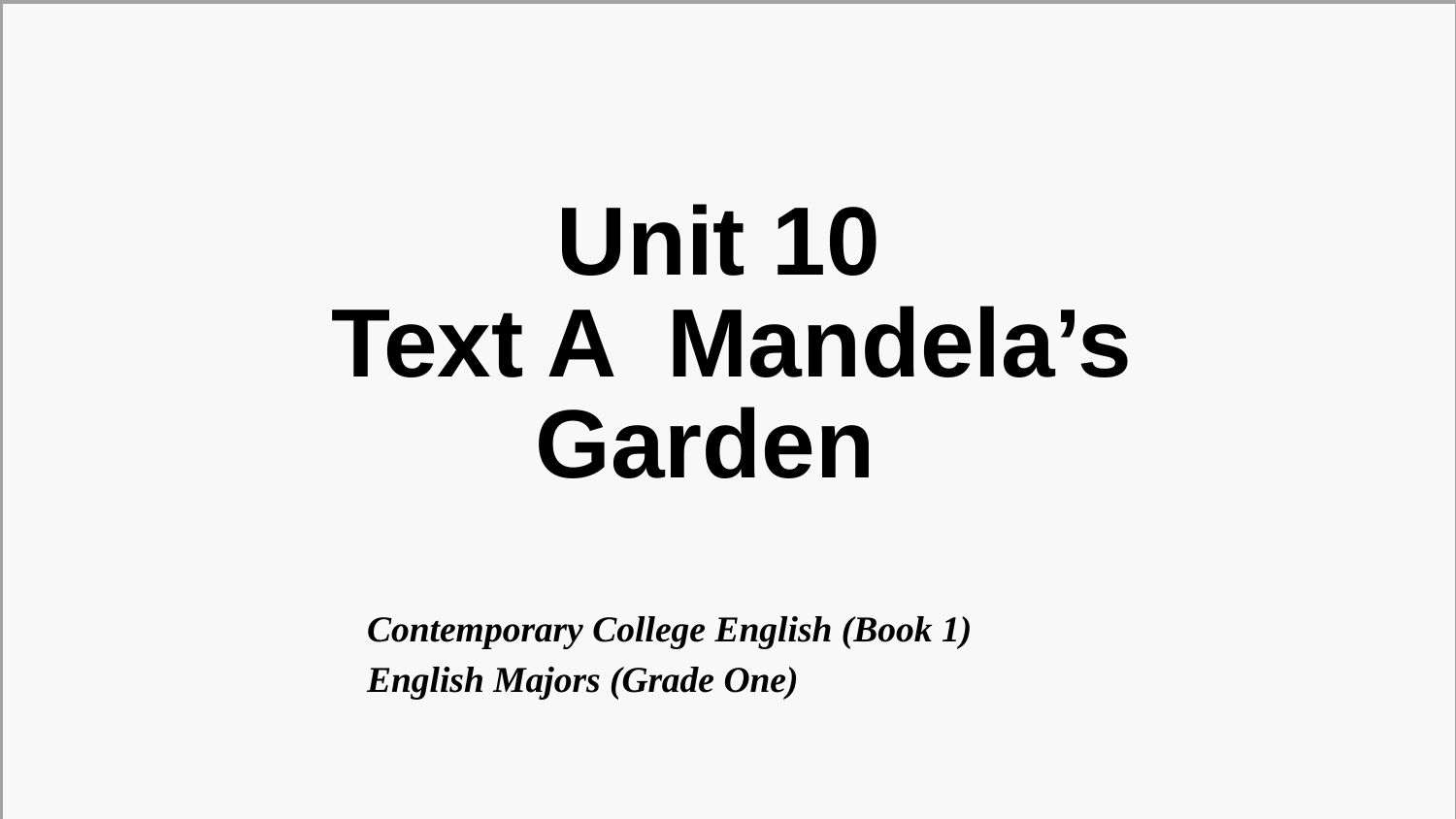

Unit 10
  Text A  Mandela’s Garden
Contemporary College English (Book 1)
English Majors (Grade One)